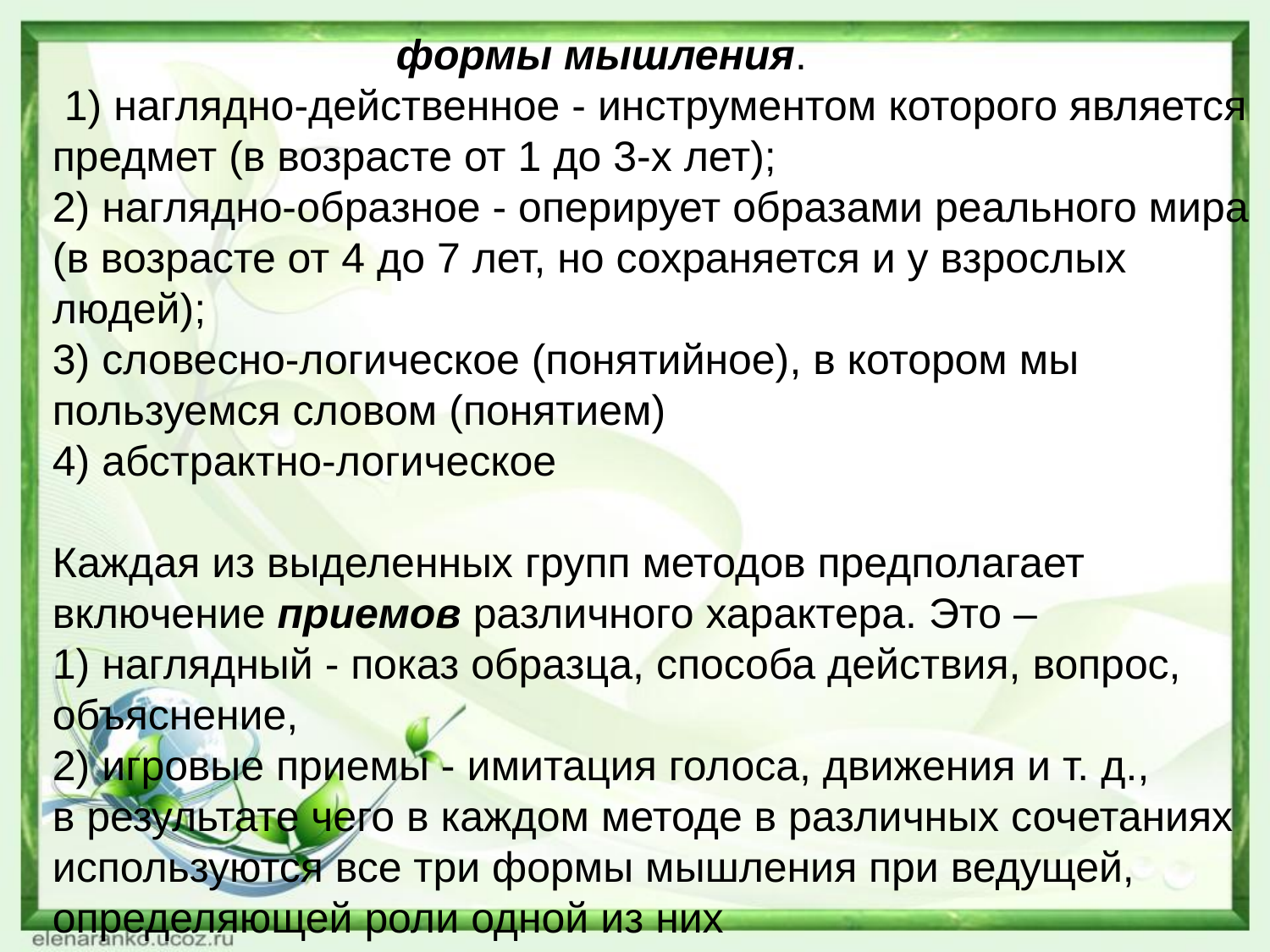

# формы мышления. 1) наглядно-действенное - инструментом которого является предмет (в возрасте от 1 до 3-х лет); 2) наглядно-образное - оперирует образами реального мира (в возрасте от 4 до 7 лет, но сохраняется и у взрослых людей); 3) словесно-логическое (понятийное), в котором мы пользуемся словом (понятием) 4) абстрактно-логическое Каждая из выделенных групп методов предполагает включение приемов различного характера. Это – 1) наглядный - показ образца, способа действия, вопрос, объяснение, 2) игровые приемы - имитация голоса, движения и т. д., в результате чего в каждом методе в различных сочетаниях используются все три формы мышления при ведущей, определяющей роли одной из них